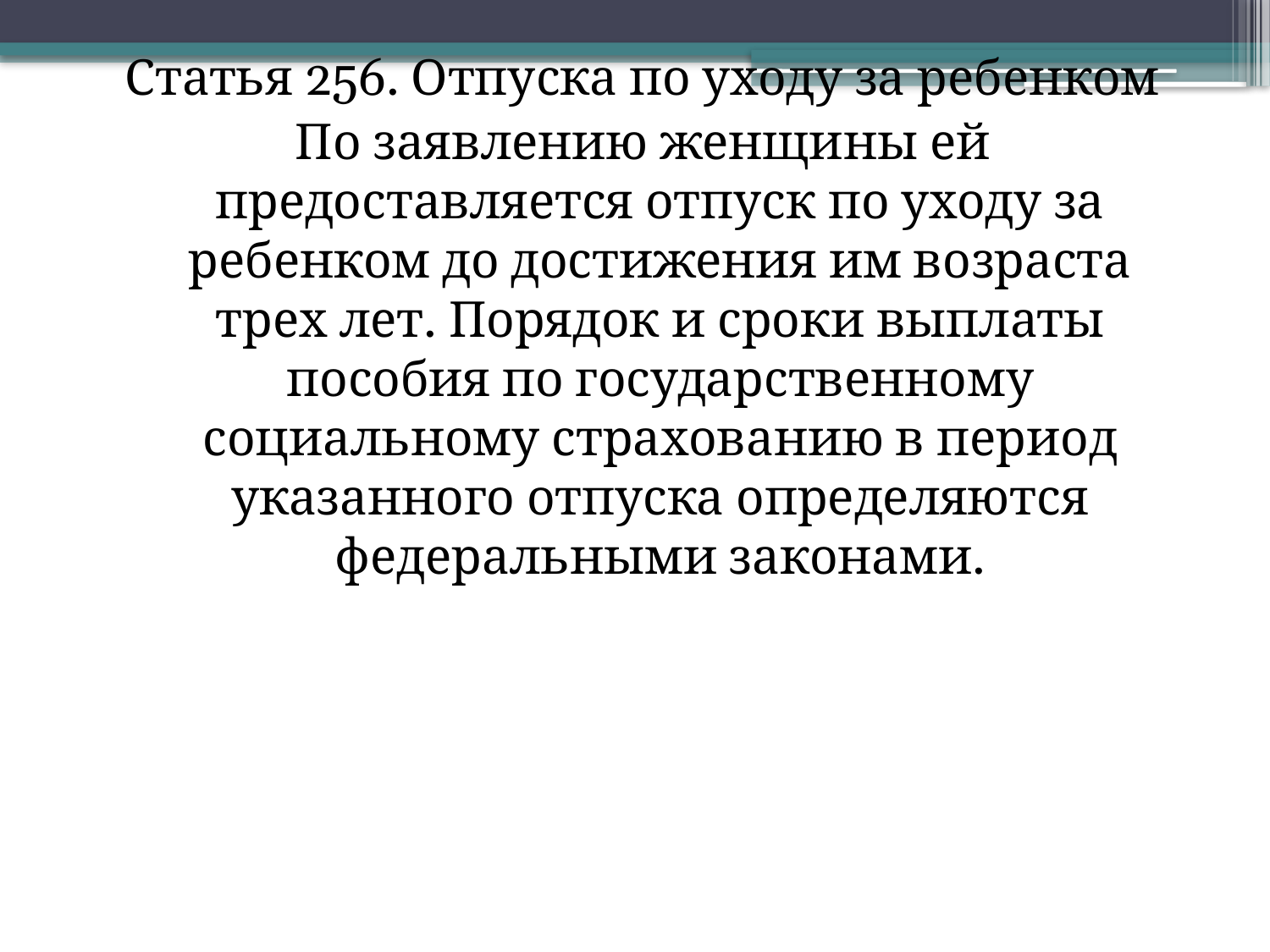

Статья 256. Отпуска по уходу за ребенком
По заявлению женщины ей предоставляется отпуск по уходу за ребенком до достижения им возраста трех лет. Порядок и сроки выплаты пособия по государственному социальному страхованию в период указанного отпуска определяются федеральными законами.